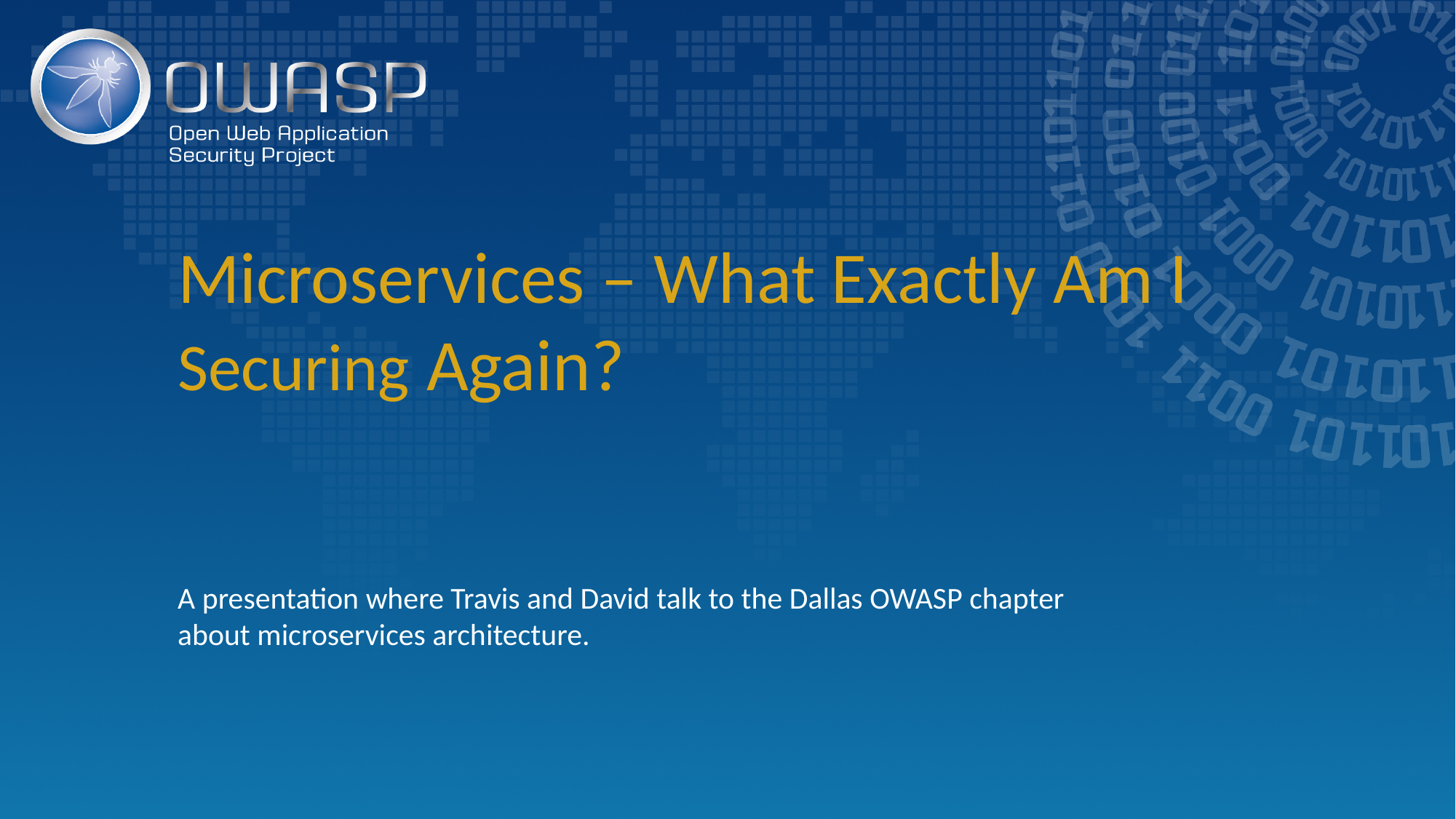

# Microservices – What Exactly Am I Securing Again?
A presentation where Travis and David talk to the Dallas OWASP chapter about microservices architecture.